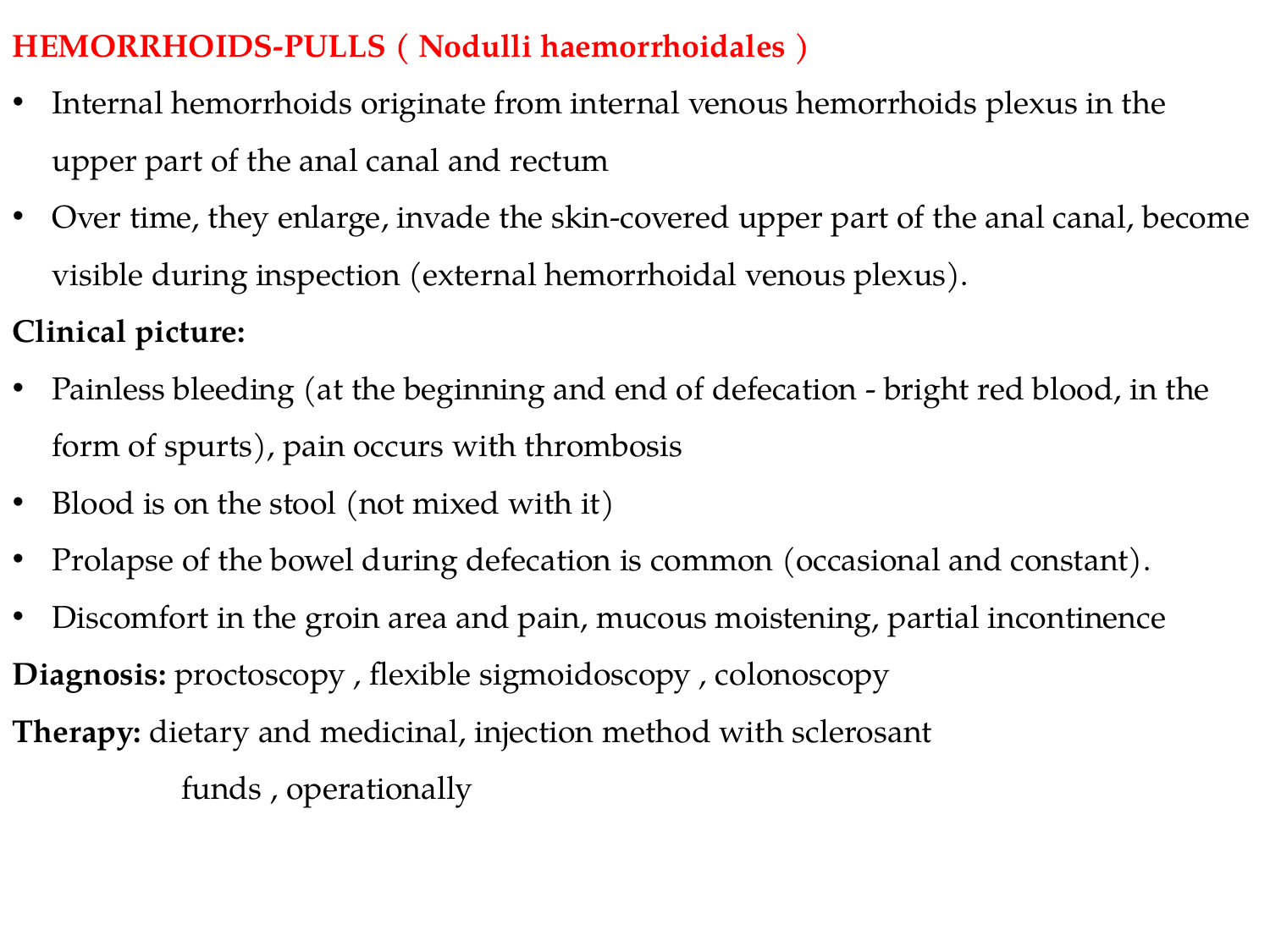

HEMORRHOIDS-PULLS ( Nodulli haemorrhoidales )
Internal hemorrhoids originate from internal venous hemorrhoids plexus in the upper part of the anal canal and rectum
Over time, they enlarge, invade the skin-covered upper part of the anal canal, become visible during inspection (external hemorrhoidal venous plexus).
Clinical picture:
Painless bleeding (at the beginning and end of defecation - bright red blood, in the form of spurts), pain occurs with thrombosis
Blood is on the stool (not mixed with it)
Prolapse of the bowel during defecation is common (occasional and constant).
Discomfort in the groin area and pain, mucous moistening, partial incontinence
Diagnosis: proctoscopy , flexible sigmoidoscopy , colonoscopy
Therapy: dietary and medicinal, injection method with sclerosant
                     funds , operationally